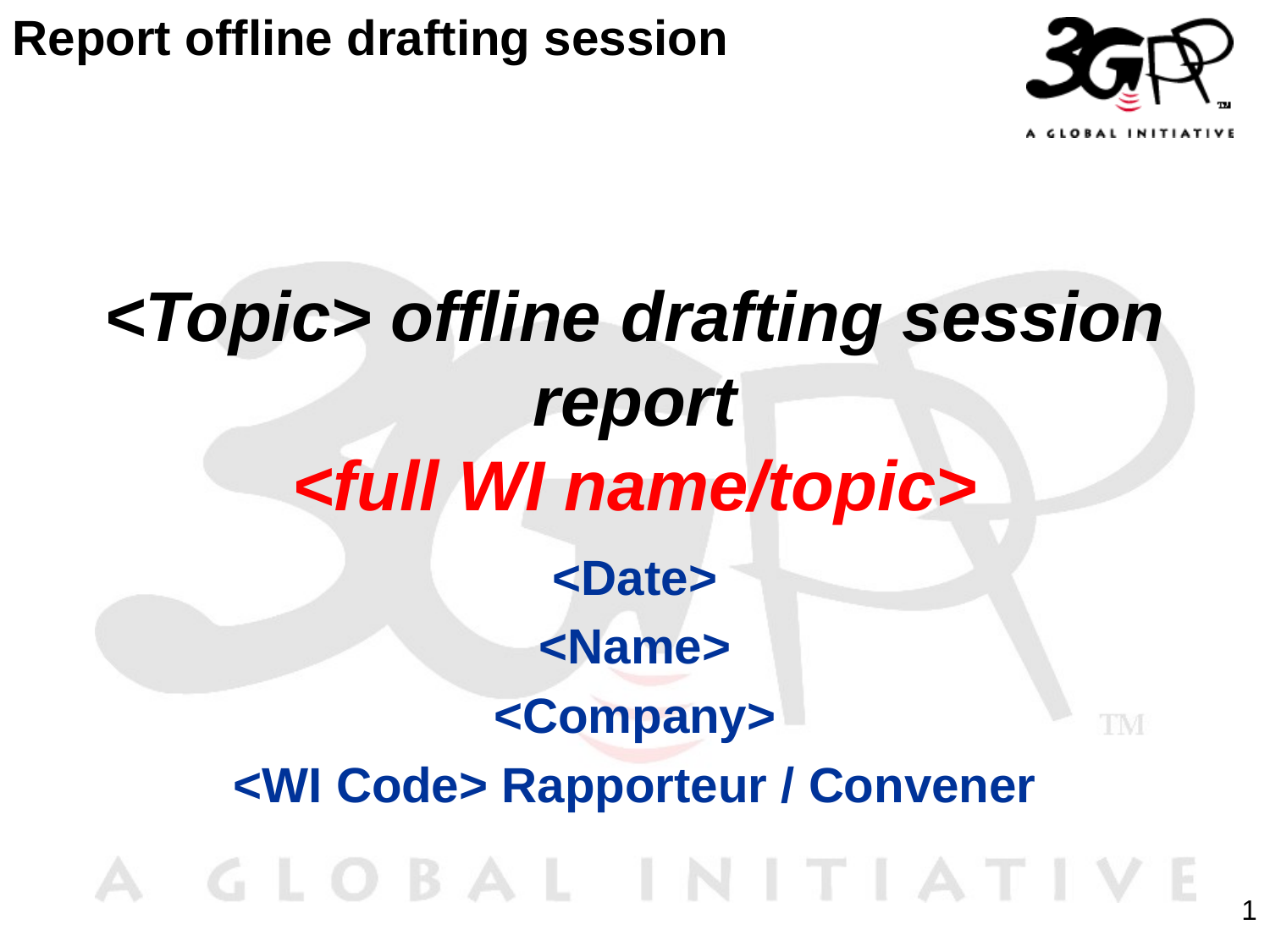

Report offline drafting session
# <Topic> offline drafting session report <full WI name/topic>
<Date>
<Name>
<Company>
<WI Code> Rapporteur / Convener
1